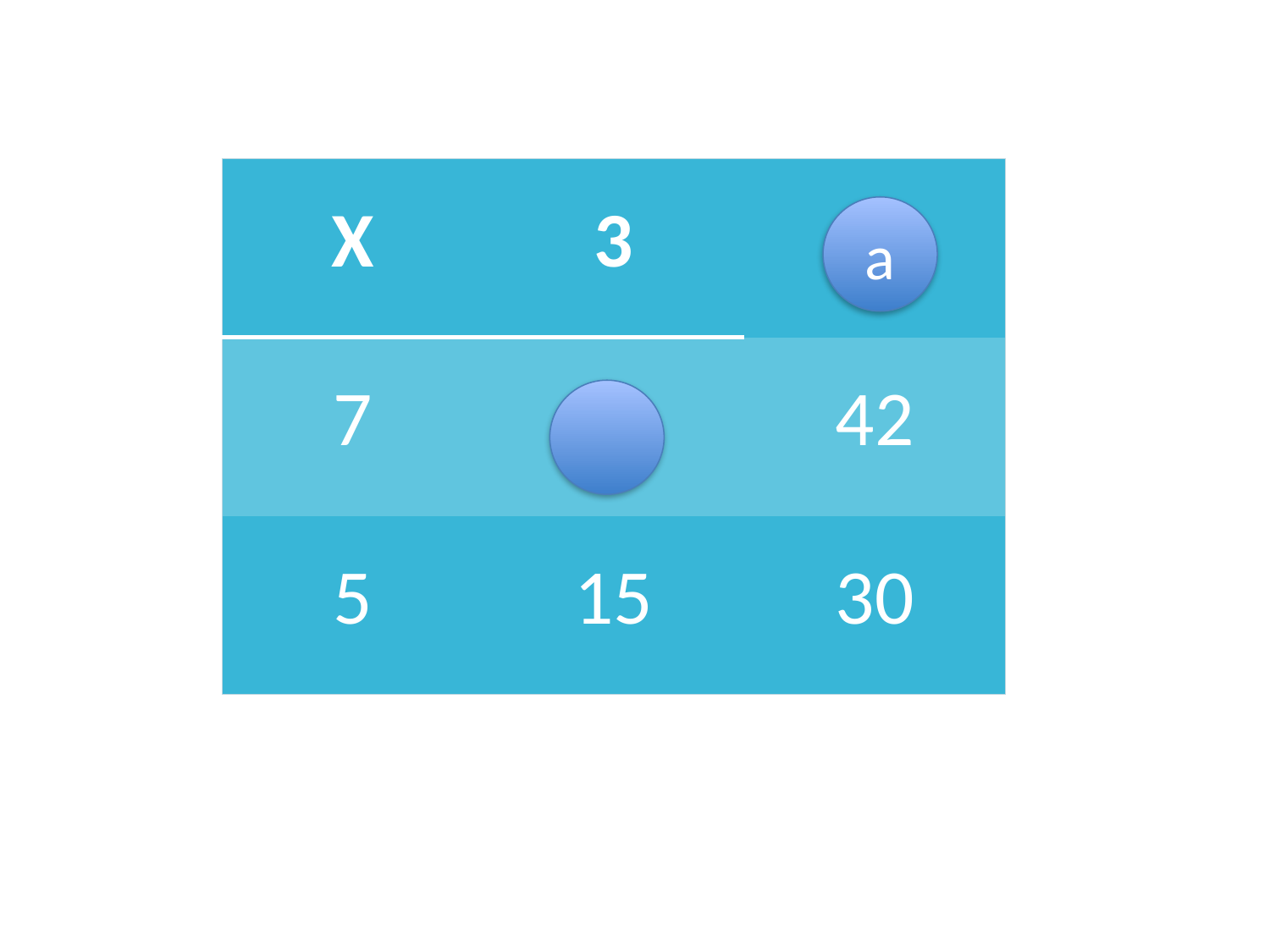

| X | 3 | 6 |
| --- | --- | --- |
| 7 | 21 | 42 |
| 5 | 15 | 30 |
a